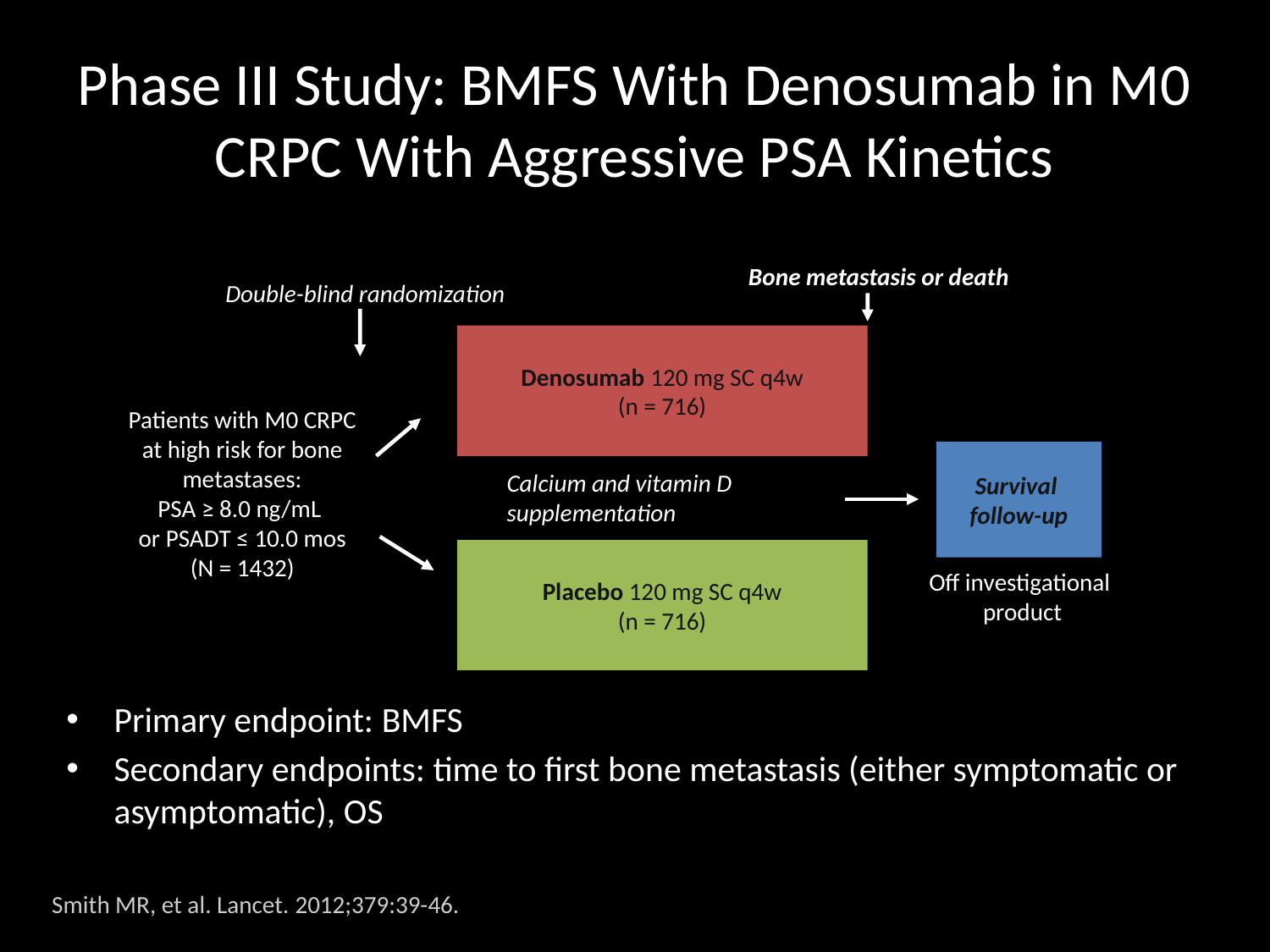

# Phase III Study: BMFS With Denosumab in M0 CRPC With Aggressive PSA Kinetics
Bone metastasis or death
Double-blind randomization

Denosumab 120 mg SC q4w
(n = 716)

Patients with M0 CRPC at high risk for bone metastases:
PSA ≥ 8.0 ng/mL
or PSADT ≤ 10.0 mos
(N = 1432)

Survival
follow-up
Calcium and vitamin D
supplementation

Placebo 120 mg SC q4w
(n = 716)
Off investigational
product
Primary endpoint: BMFS
Secondary endpoints: time to first bone metastasis (either symptomatic or asymptomatic), OS
Smith MR, et al. Lancet. 2012;379:39-46.